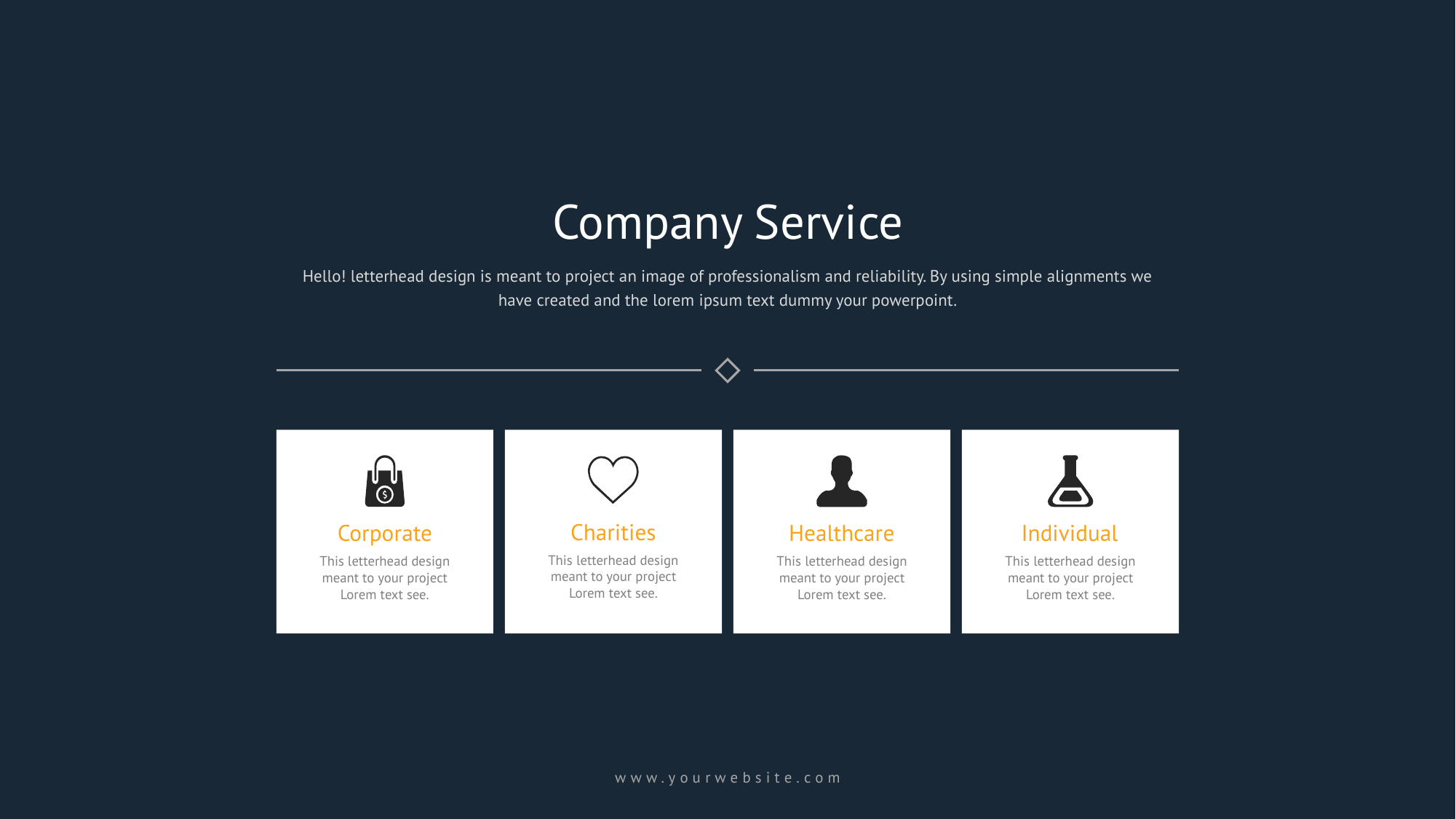

11
Company Service
Hello! letterhead design is meant to project an image of professionalism and reliability. By using simple alignments we have created and the lorem ipsum text dummy your powerpoint.

Corporate
This letterhead design meant to your project Lorem text see.

Charities
This letterhead design meant to your project Lorem text see.

Healthcare
This letterhead design meant to your project Lorem text see.

Individual
This letterhead design meant to your project Lorem text see.
www.yourwebsite.com